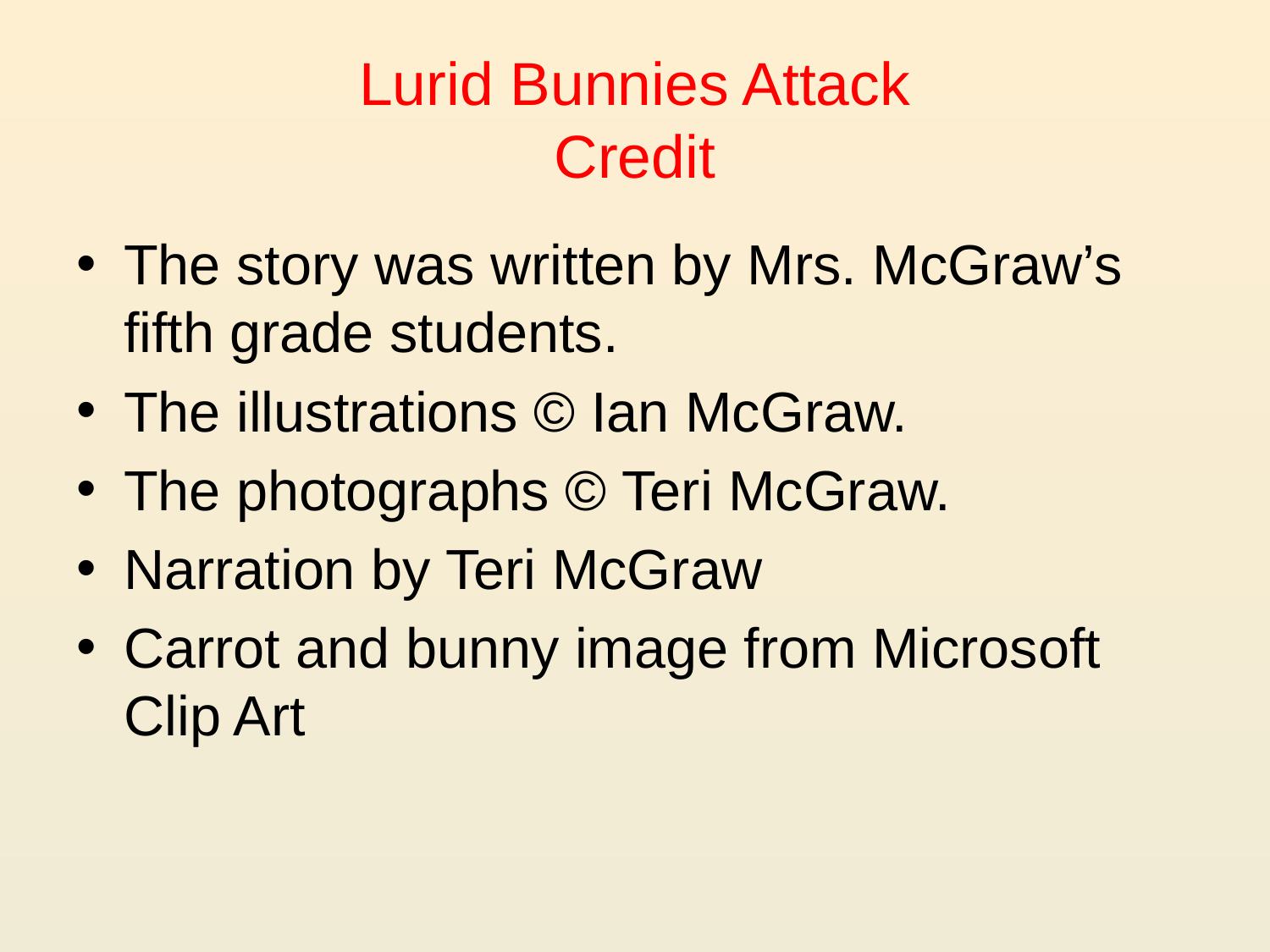

# Lurid Bunnies Attack Credit
The story was written by Mrs. McGraw’s fifth grade students.
The illustrations © Ian McGraw.
The photographs © Teri McGraw.
Narration by Teri McGraw
Carrot and bunny image from Microsoft Clip Art